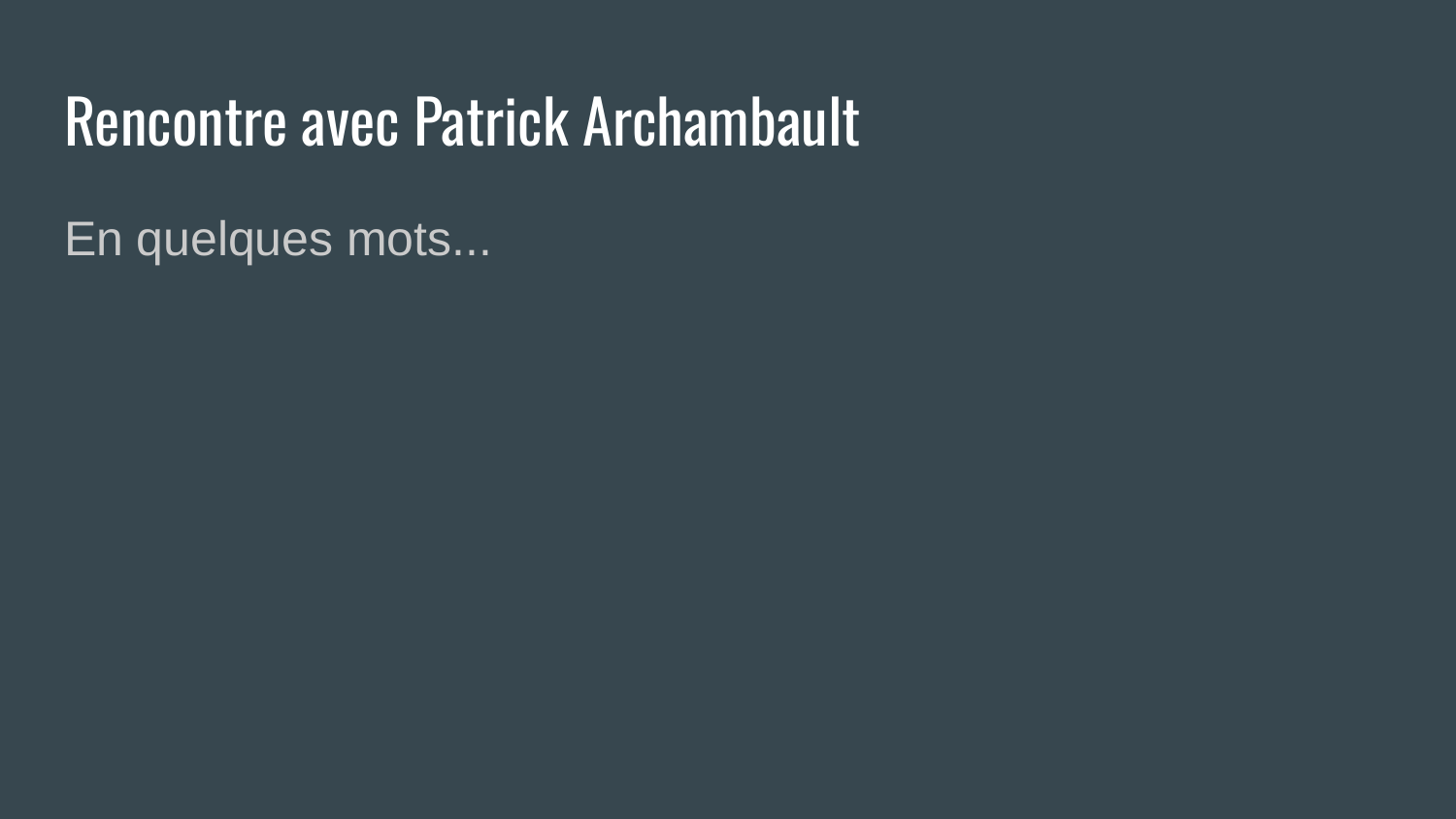

# Rencontre avec Patrick Archambault
En quelques mots...